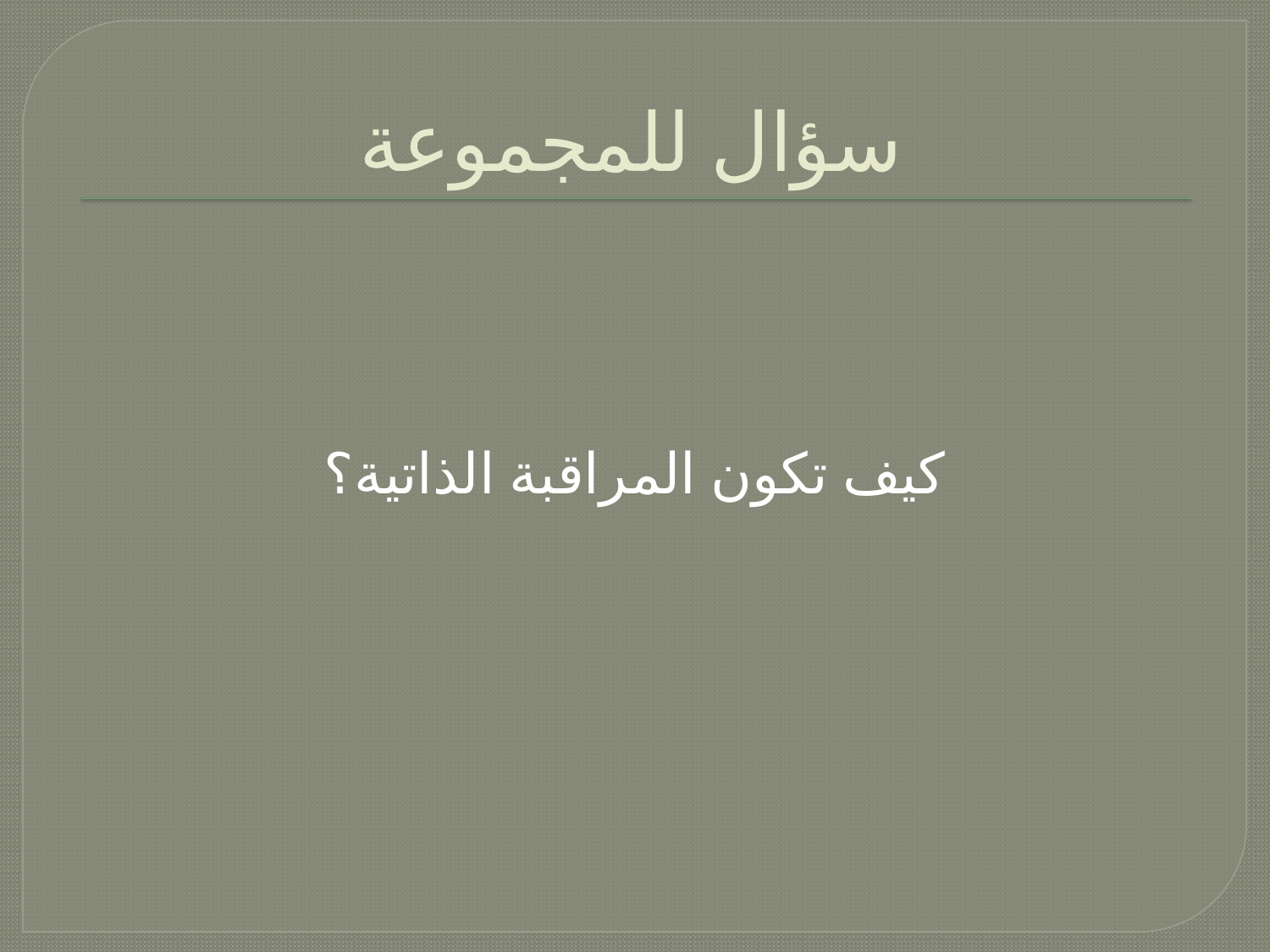

# سؤال للمجموعة

كيف تكون المراقبة الذاتية؟